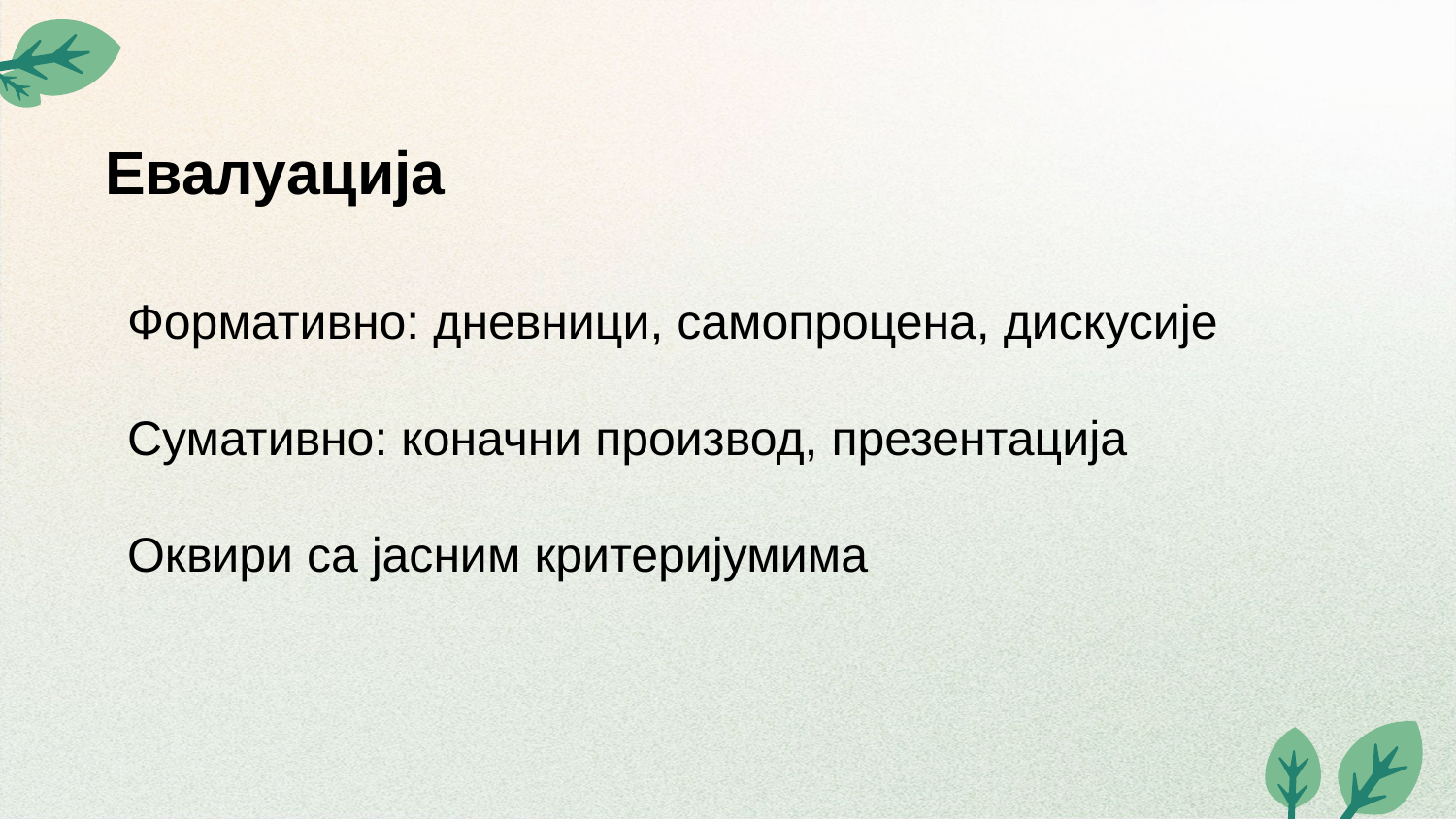

# Евалуација
Формативно: дневници, самопроцена, дискусије

Сумативно: коначни производ, презентација

Оквири са јасним критеријумима